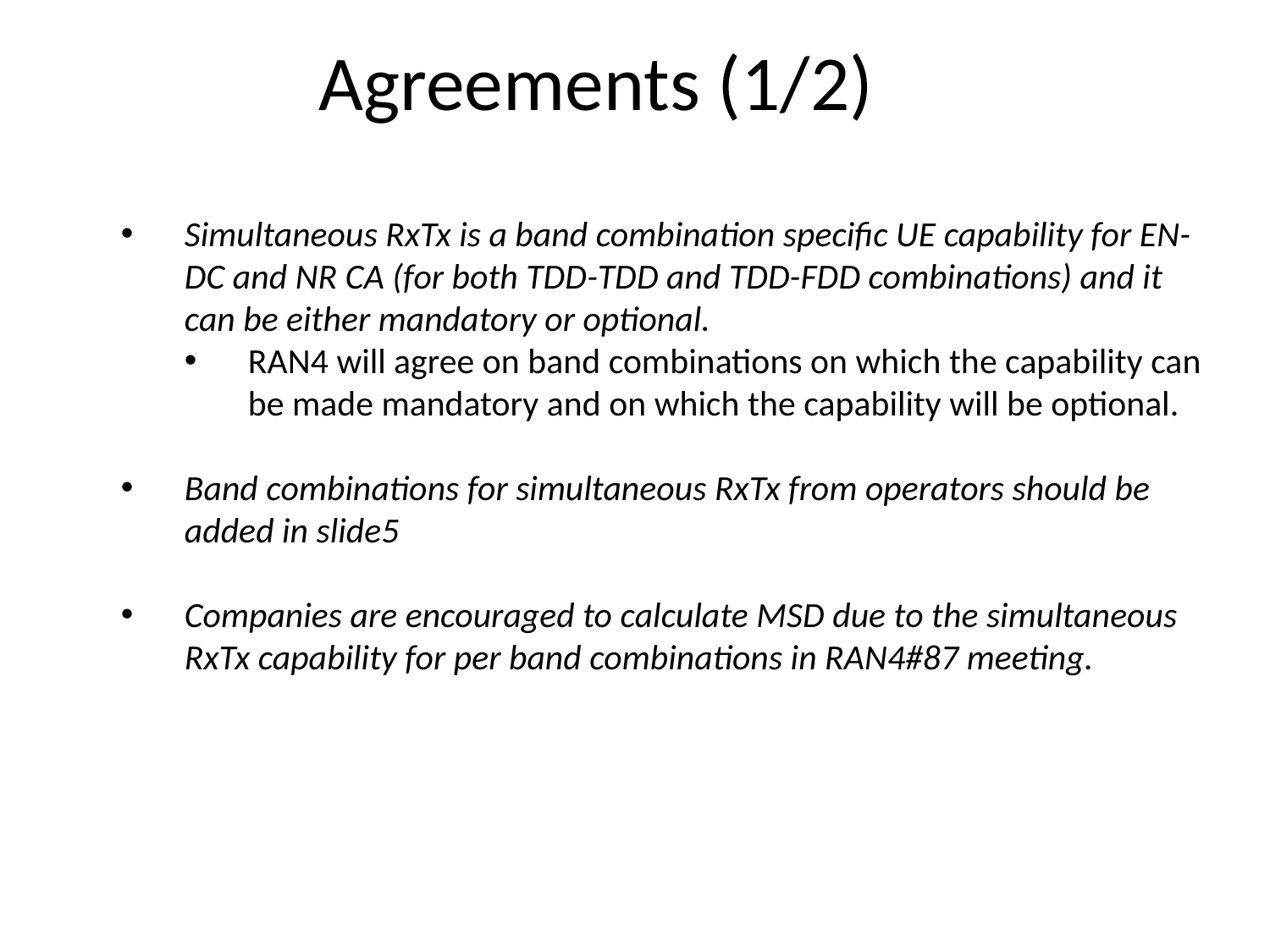

# Agreements (1/2)

Simultaneous RxTx is a band combination specific UE capability for EN-DC and NR CA (for both TDD-TDD and TDD-FDD combinations) and it can be either mandatory or optional.
RAN4 will agree on band combinations on which the capability can  be made mandatory and on which the capability will be optional.

Band combinations for simultaneous RxTx from operators should be added in slide5

Companies are encouraged to calculate MSD due to the simultaneous RxTx capability for per band combinations in RAN4#87 meeting.